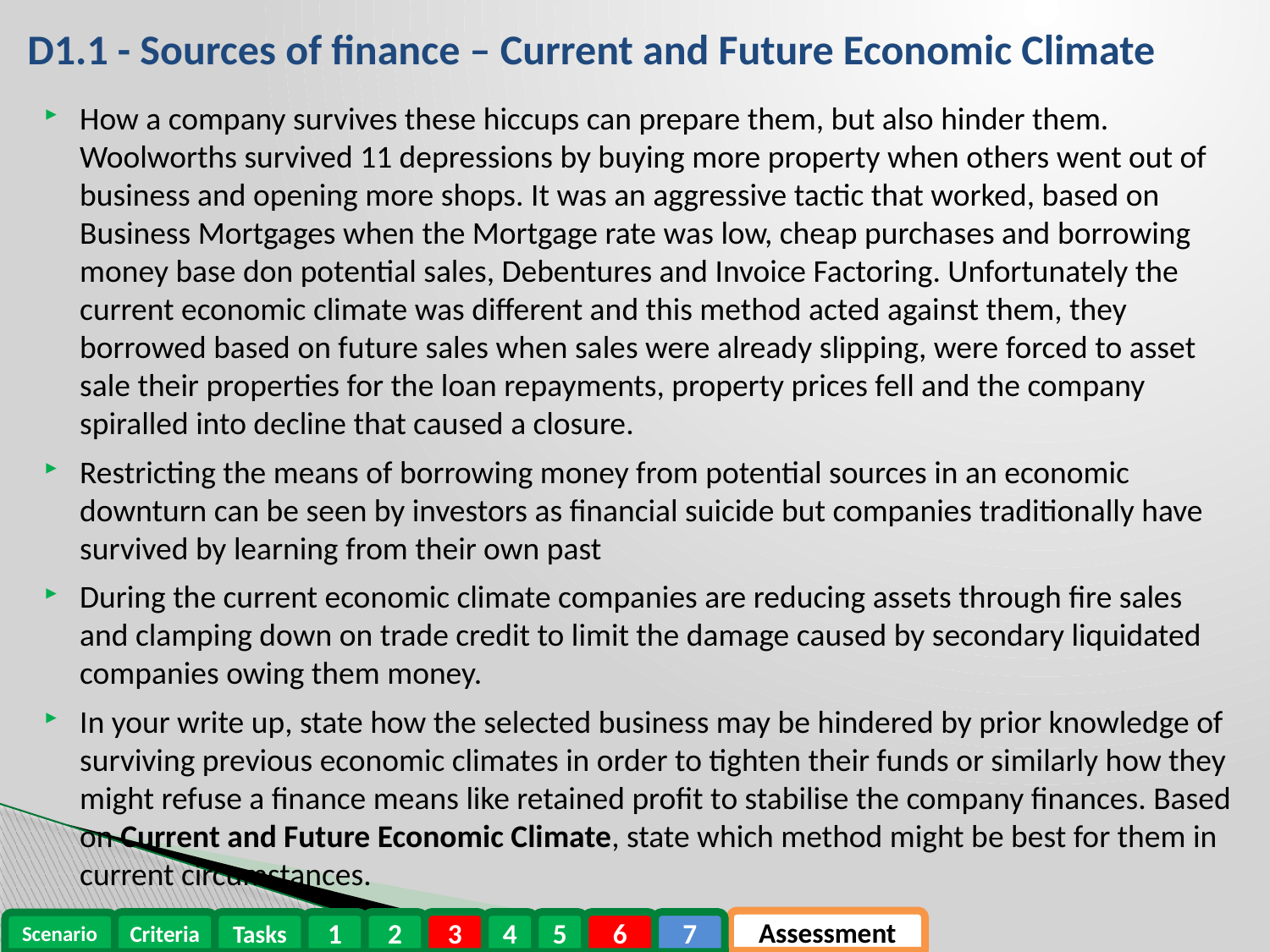

D1.1 - Sources of finance – Current and Future Economic Climate
How a company survives these hiccups can prepare them, but also hinder them. Woolworths survived 11 depressions by buying more property when others went out of business and opening more shops. It was an aggressive tactic that worked, based on Business Mortgages when the Mortgage rate was low, cheap purchases and borrowing money base don potential sales, Debentures and Invoice Factoring. Unfortunately the current economic climate was different and this method acted against them, they borrowed based on future sales when sales were already slipping, were forced to asset sale their properties for the loan repayments, property prices fell and the company spiralled into decline that caused a closure.
Restricting the means of borrowing money from potential sources in an economic downturn can be seen by investors as financial suicide but companies traditionally have survived by learning from their own past
During the current economic climate companies are reducing assets through fire sales and clamping down on trade credit to limit the damage caused by secondary liquidated companies owing them money.
In your write up, state how the selected business may be hindered by prior knowledge of surviving previous economic climates in order to tighten their funds or similarly how they might refuse a finance means like retained profit to stabilise the company finances. Based on Current and Future Economic Climate, state which method might be best for them in current circumstances.